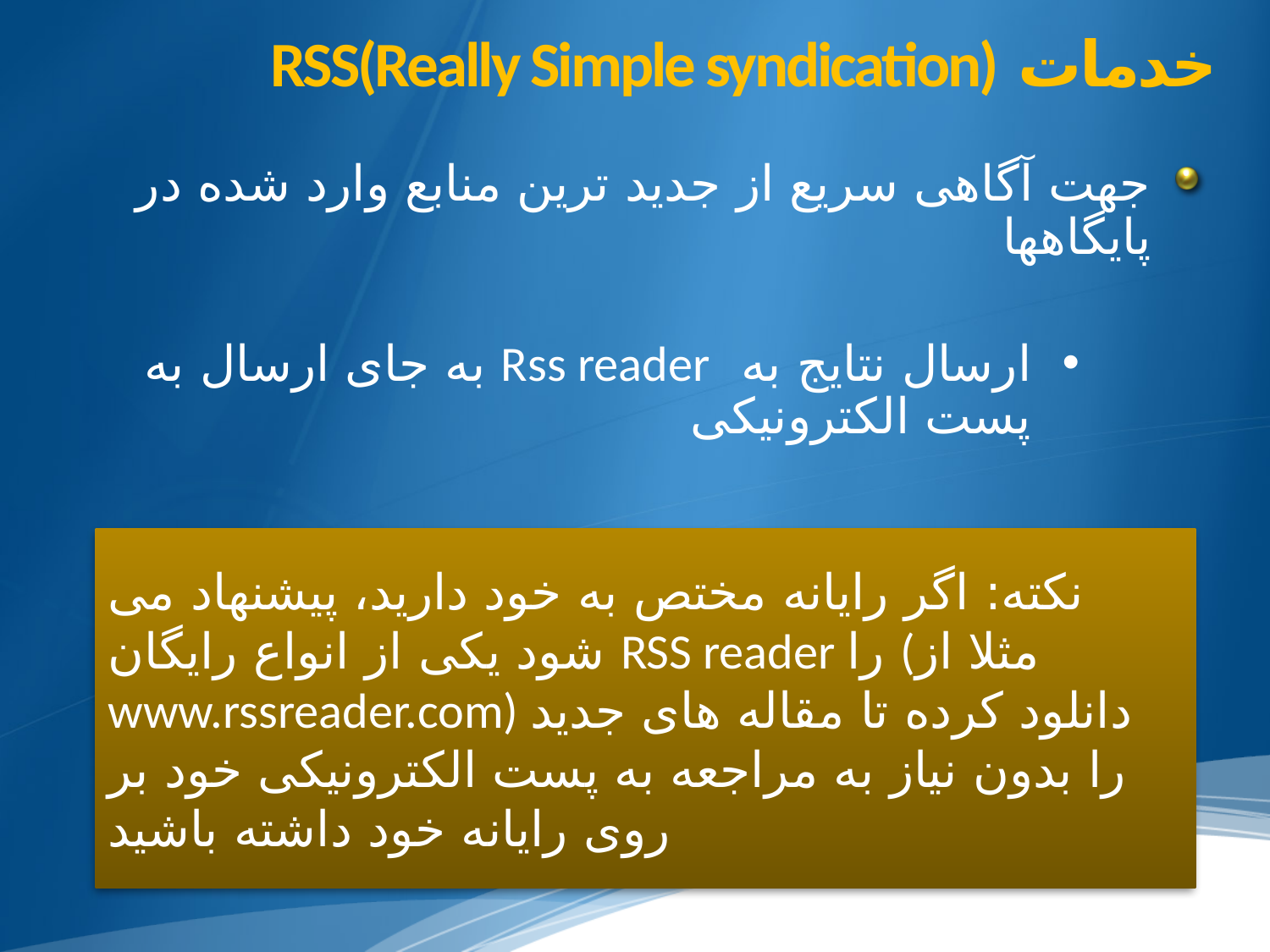

# خدمات RSS(Really Simple syndication)
جهت آگاهی سریع از جدید ترین منابع وارد شده در پایگاهها

ارسال نتایج به  Rss reader به جای ارسال به پست الکترونیکی

نکته: اگر رایانه مختص به خود دارید، پیشنهاد می شود یکی از انواع رایگان RSS reader را (مثلا از www.rssreader.com) دانلود کرده تا مقاله های جدید را بدون نیاز به مراجعه به پست الکترونیکی خود بر روی رایانه خود داشته باشید